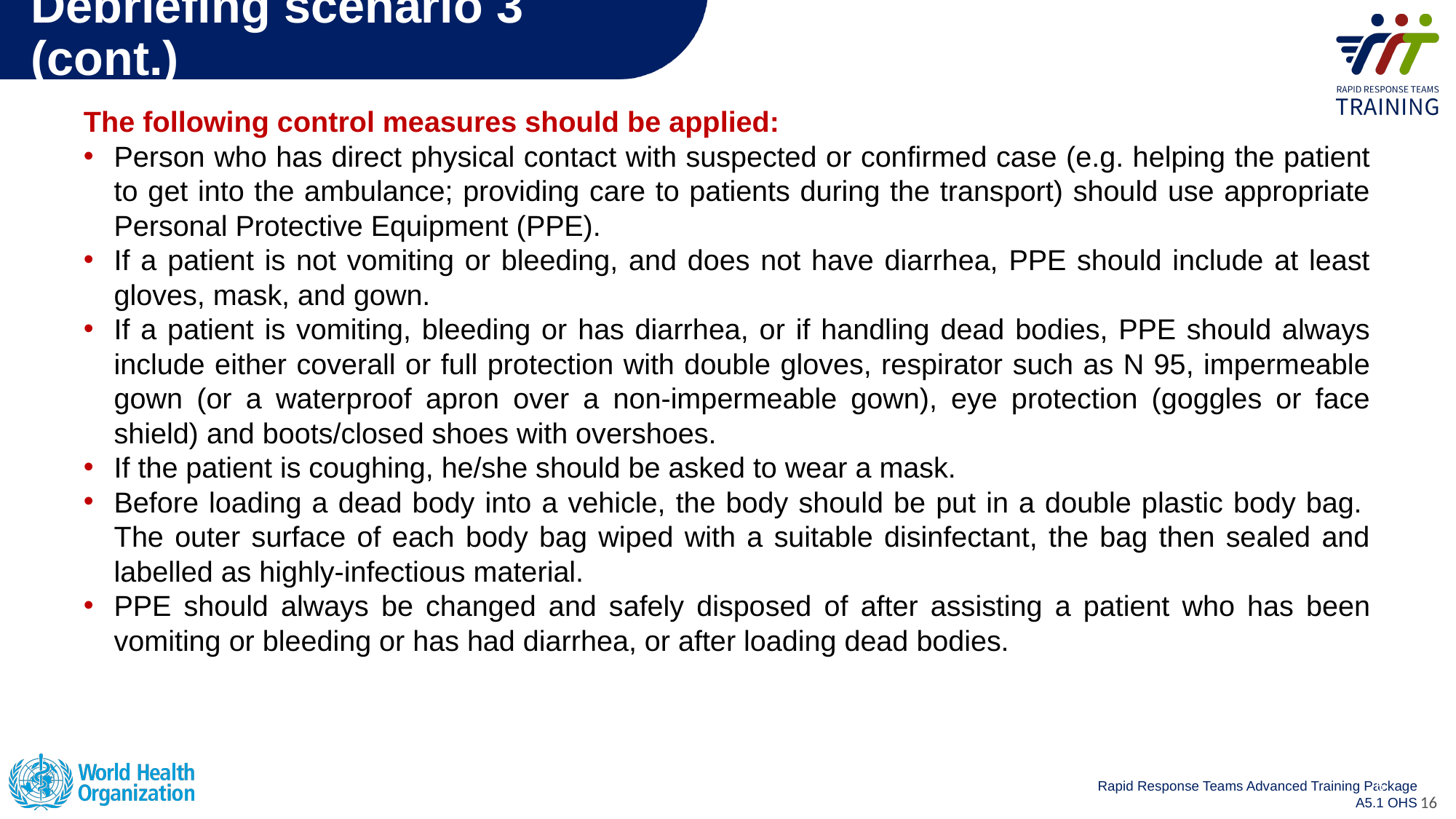

# Debriefing scenario 3 (cont.)
The following control measures should be applied:
Person who has direct physical contact with suspected or confirmed case (e.g. helping the patient to get into the ambulance; providing care to patients during the transport) should use appropriate Personal Protective Equipment (PPE).
If a patient is not vomiting or bleeding, and does not have diarrhea, PPE should include at least gloves, mask, and gown.
If a patient is vomiting, bleeding or has diarrhea, or if handling dead bodies, PPE should always include either coverall or full protection with double gloves, respirator such as N 95, impermeable gown (or a waterproof apron over a non-impermeable gown), eye protection (goggles or face shield) and boots/closed shoes with overshoes.
If the patient is coughing, he/she should be asked to wear a mask.
Before loading a dead body into a vehicle, the body should be put in a double plastic body bag.  The outer surface of each body bag wiped with a suitable disinfectant, the bag then sealed and labelled as highly-infectious material.
PPE should always be changed and safely disposed of after assisting a patient who has been vomiting or bleeding or has had diarrhea, or after loading dead bodies.
16